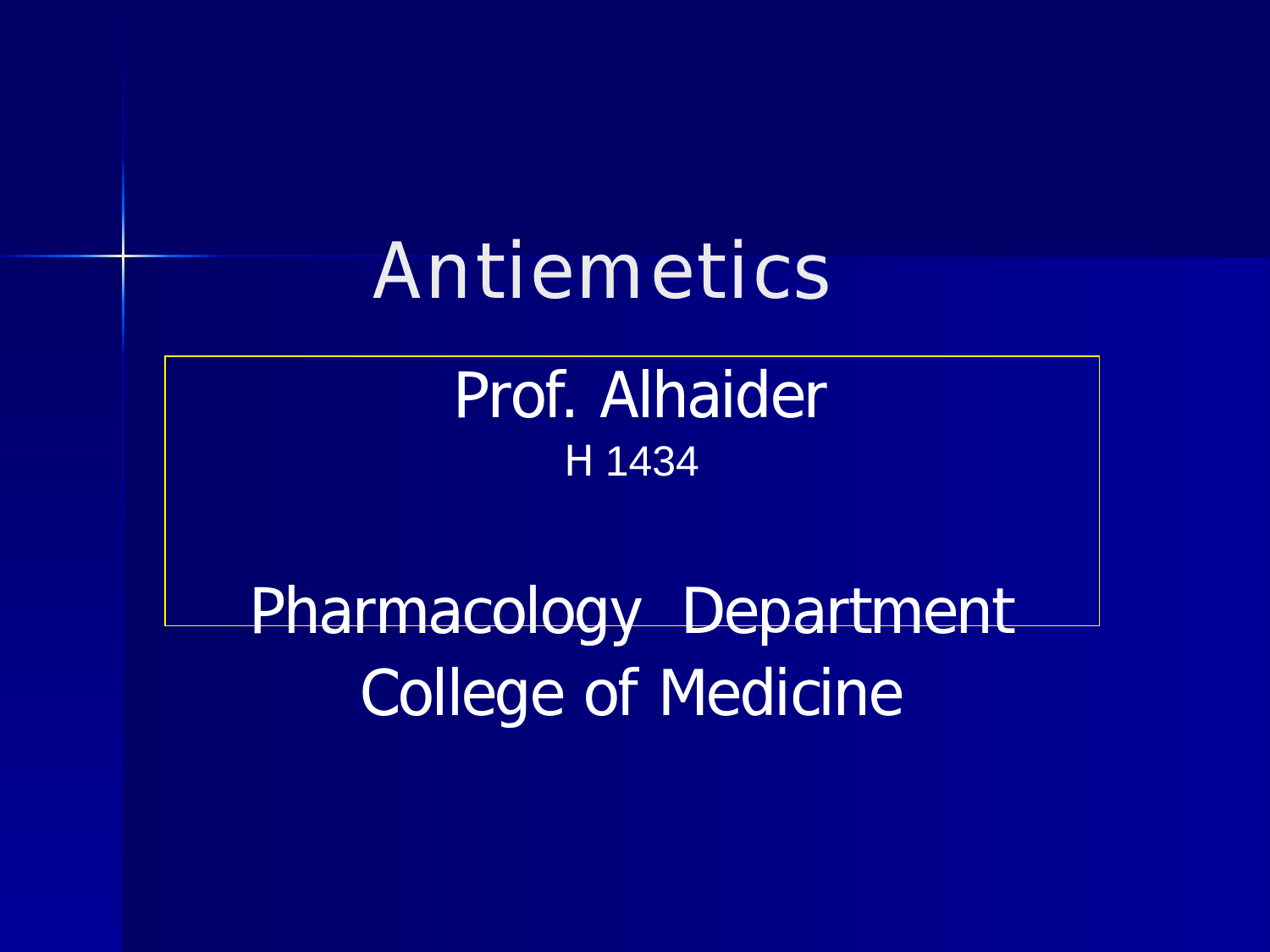

Antiemetics
Prof. Alhaider
1434 H

Pharmacology  Department
College of Medicine